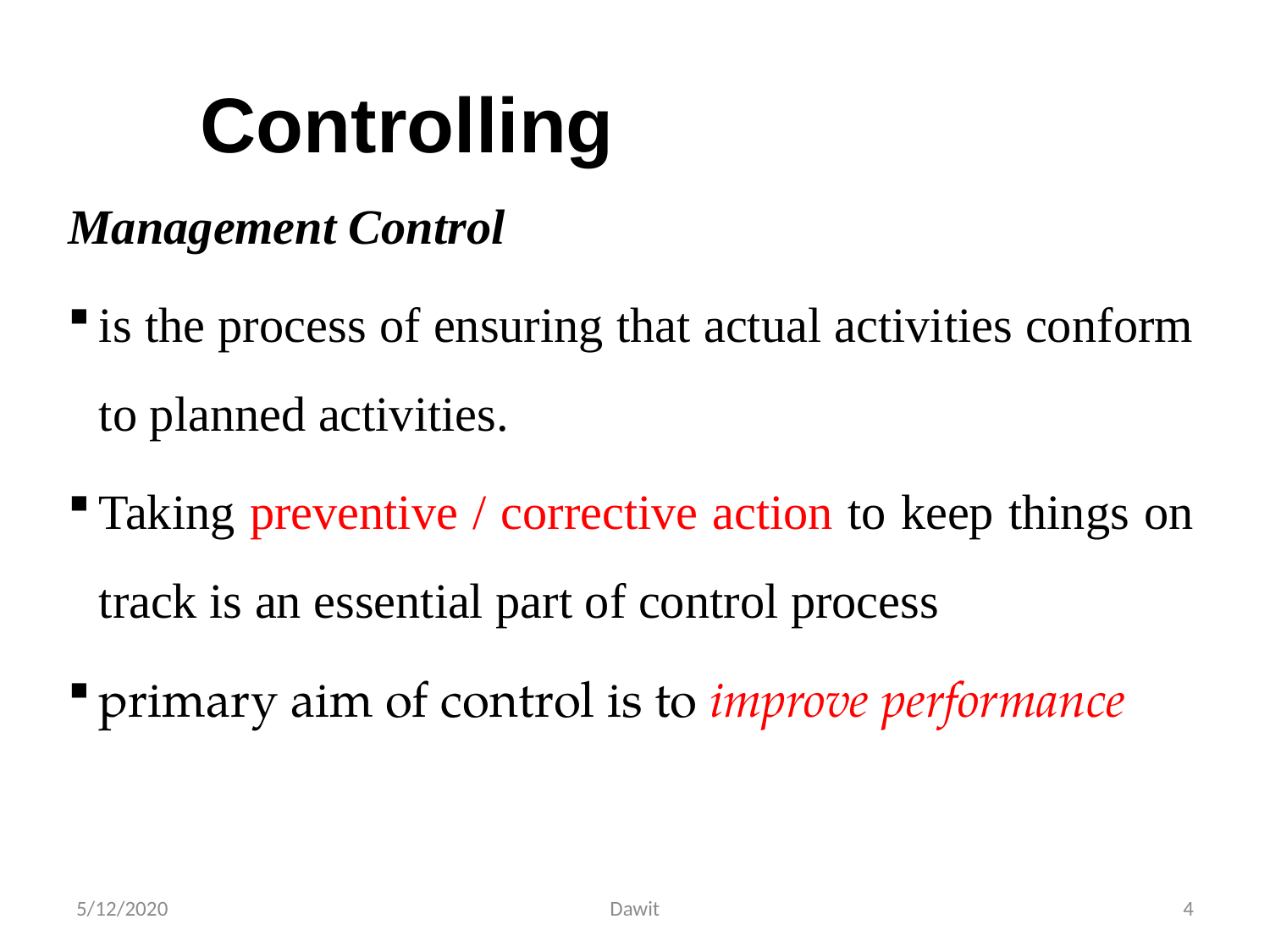

# Controlling
Management Control
is the process of ensuring that actual activities conform to planned activities.
Taking preventive / corrective action to keep things on track is an essential part of control process
primary aim of control is to improve performance
5/12/2020
Dawit
4